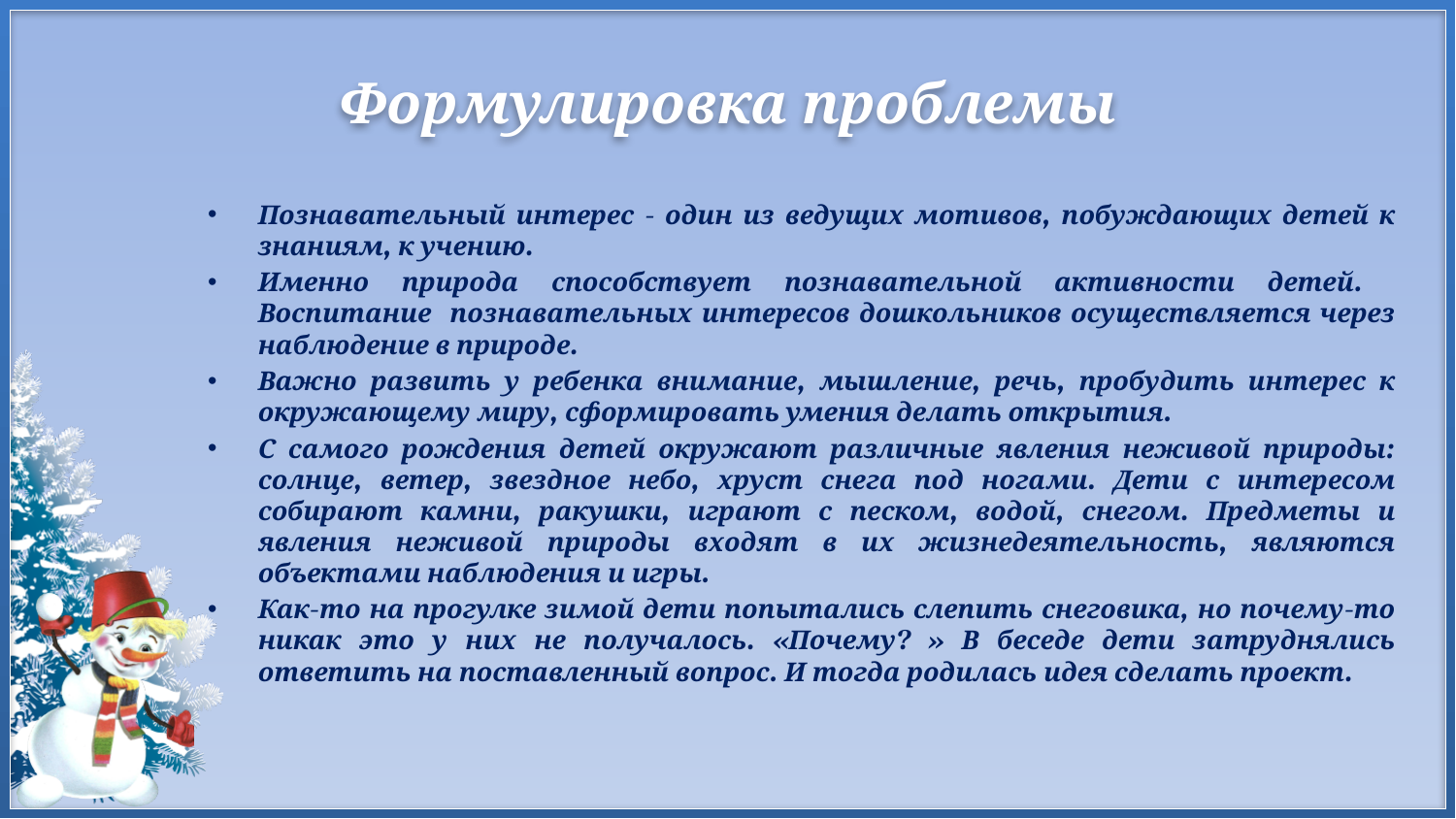

# Формулировка проблемы
Познавательный интерес - один из ведущих мотивов, побуждающих детей к знаниям, к учению.
Именно природа способствует познавательной активности детей.  Воспитание  познавательных интересов дошкольников осуществляется через наблюдение в природе.
Важно развить у ребенка внимание, мышление, речь, пробудить интерес к окружающему миру, сформировать умения делать открытия.
С самого рождения детей окружают различные явления неживой природы: солнце, ветер, звездное небо, хруст снега под ногами. Дети с интересом собирают камни, ракушки, играют с песком, водой, снегом. Предметы и явления неживой природы входят в их жизнедеятельность, являются объектами наблюдения и игры.
Как-то на прогулке зимой дети попытались слепить снеговика, но почему-то никак это у них не получалось. «Почему? » В беседе дети затруднялись ответить на поставленный вопрос. И тогда родилась идея сделать проект.